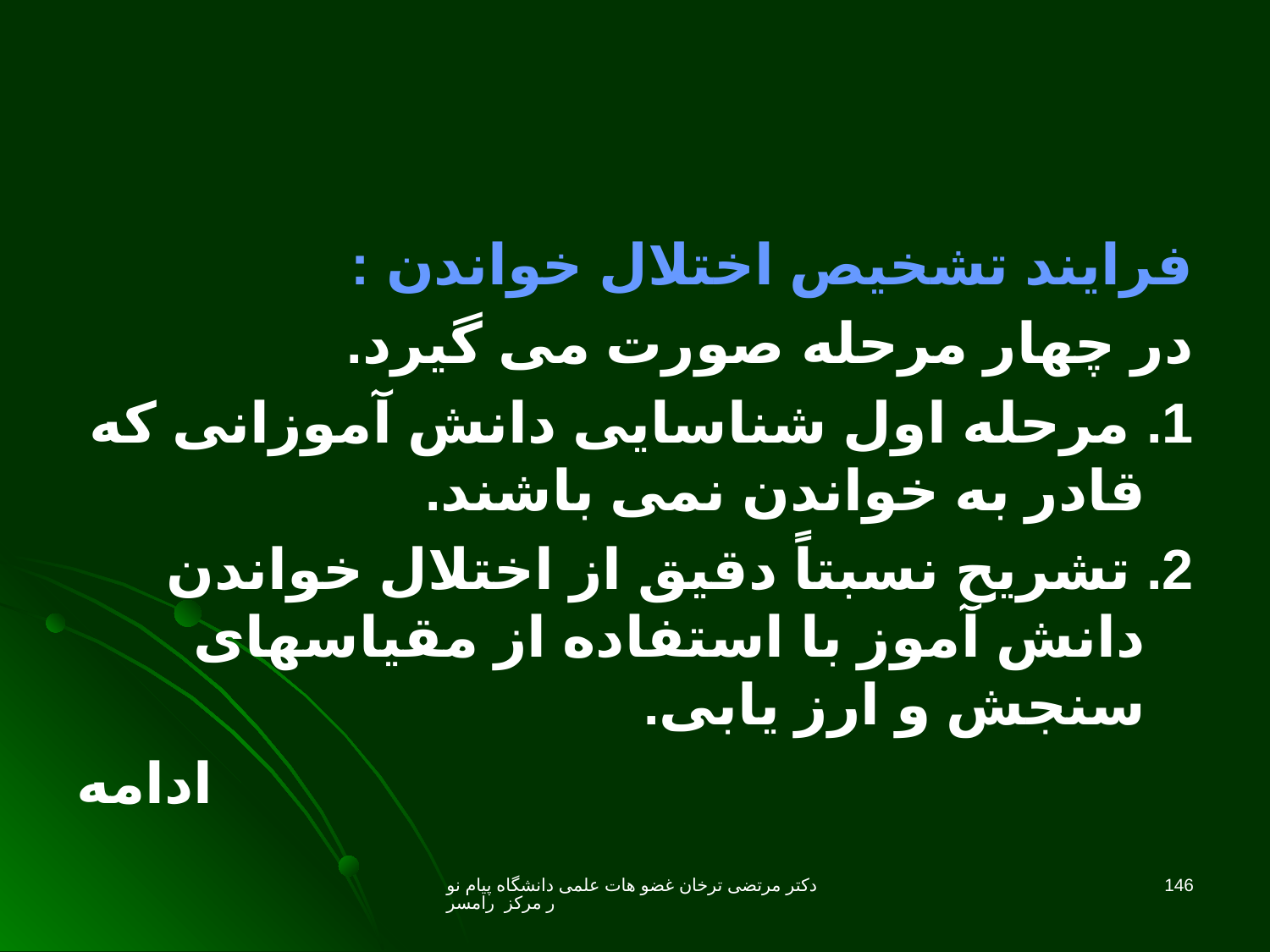

فرایند تشخیص اختلال خواندن :
در چهار مرحله صورت می گیرد.
1. مرحله اول شناسایی دانش آموزانی که قادر به خواندن نمی باشند.
2. تشریح نسبتاً دقیق از اختلال خواندن دانش آموز با استفاده از مقیاسهای سنجش و ارز یابی.
ادامه

دکتر مرتضی ترخان غضو هات علمی دانشگاه پیام نور مرکز رامسر
146